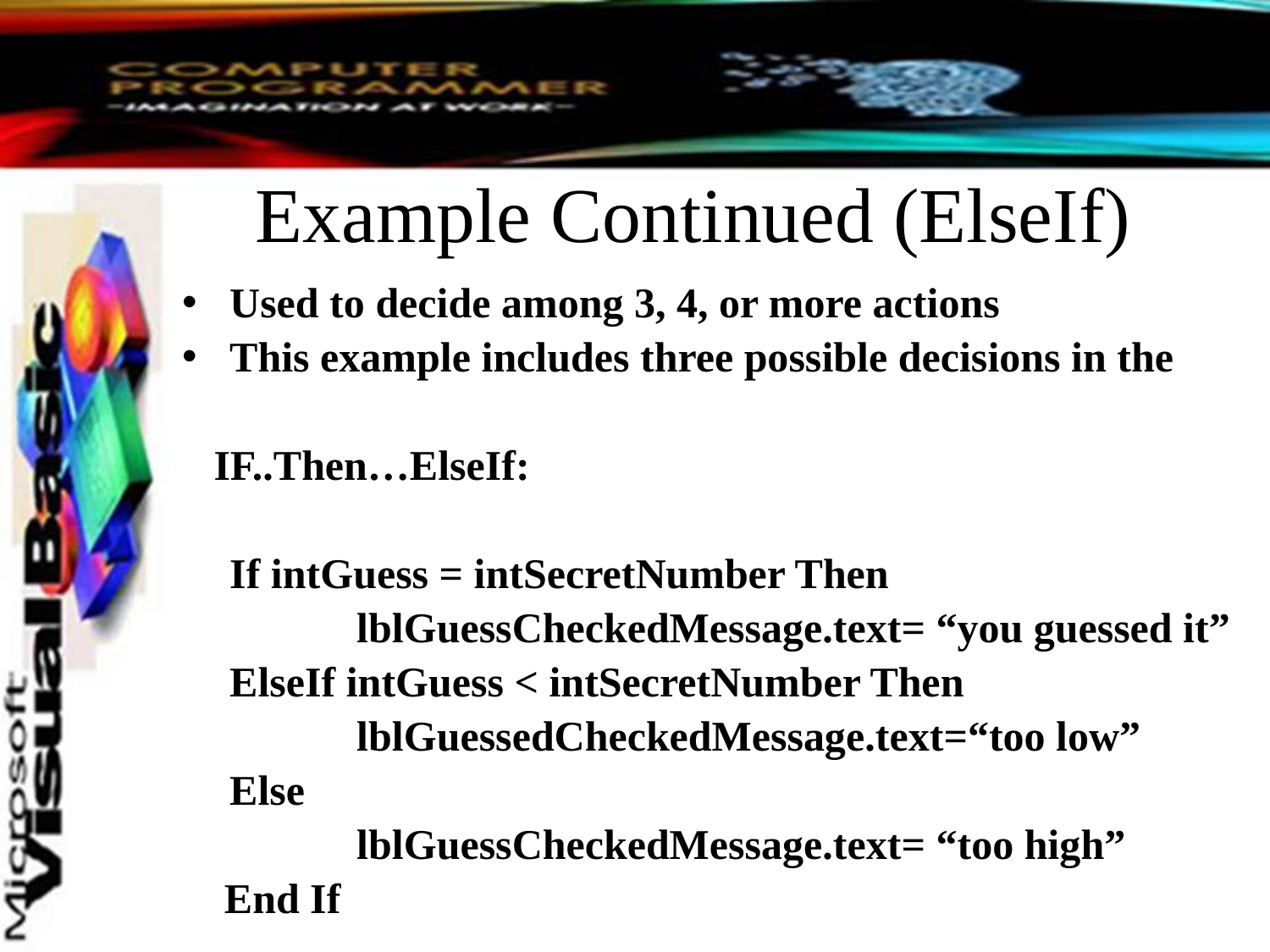

# Example Continued (ElseIf)
Used to decide among 3, 4, or more actions
This example includes three possible decisions in the

   IF..Then…ElseIf:

	If intGuess = intSecretNumber Then
		lblGuessCheckedMessage.text= “you guessed it”
	ElseIf intGuess < intSecretNumber Then
		lblGuessedCheckedMessage.text=“too low”
	Else
		lblGuessCheckedMessage.text= “too high”
    End If